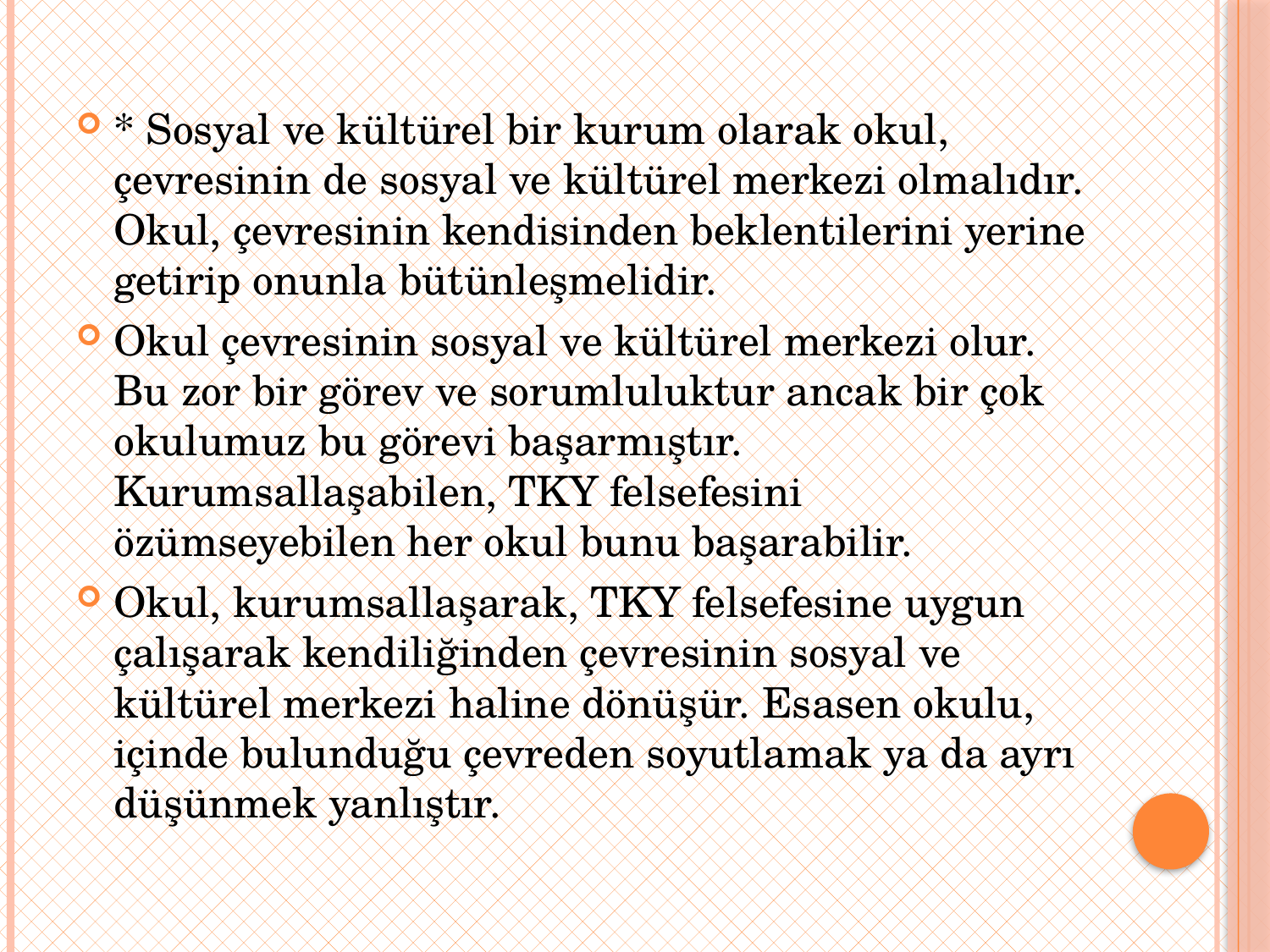

* Sosyal ve kültürel bir kurum olarak okul, çevresinin de sosyal ve kültürel merkezi olmalıdır. Okul, çevresinin kendisinden beklentilerini yerine getirip onunla bütünleşmelidir.
Okul çevresinin sosyal ve kültürel merkezi olur. Bu zor bir görev ve sorumluluktur ancak bir çok okulumuz bu görevi başarmıştır. Kurumsallaşabilen, TKY felsefesini özümseyebilen her okul bunu başarabilir.
Okul, kurumsallaşarak, TKY felsefesine uygun çalışarak kendiliğinden çevresinin sosyal ve kültürel merkezi haline dönüşür. Esasen okulu, içinde bulunduğu çevreden soyutlamak ya da ayrı düşünmek yanlıştır.